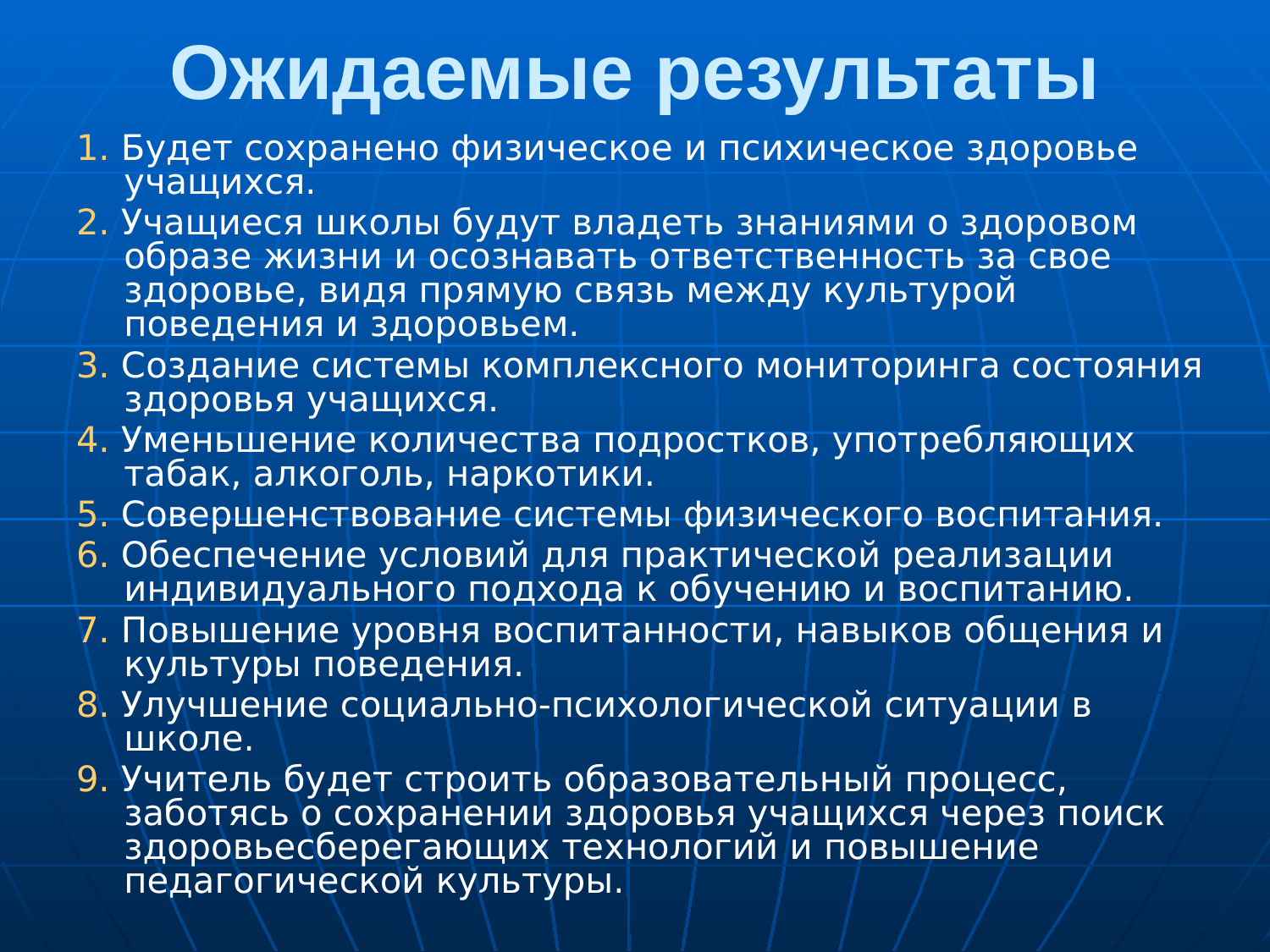

# Ожидаемые результаты
1. Будет сохранено физическое и психическое здоровье учащихся.
2. Учащиеся школы будут владеть знаниями о здоровом образе жизни и осознавать ответственность за свое здоровье, видя прямую связь между культурой поведения и здоровьем.
3. Создание системы комплексного мониторинга состояния здоровья учащихся.
4. Уменьшение количества подростков, употребляющих табак, алкоголь, наркотики.
5. Совершенствование системы физического воспитания.
6. Обеспечение условий для практической реализации индивидуального подхода к обучению и воспитанию.
7. Повышение уровня воспитанности, навыков общения и культуры поведения.
8. Улучшение социально-психологической ситуации в школе.
9. Учитель будет строить образовательный процесс, заботясь о сохранении здоровья учащихся через поиск здоровьесберегающих технологий и повышение педагогической культуры.